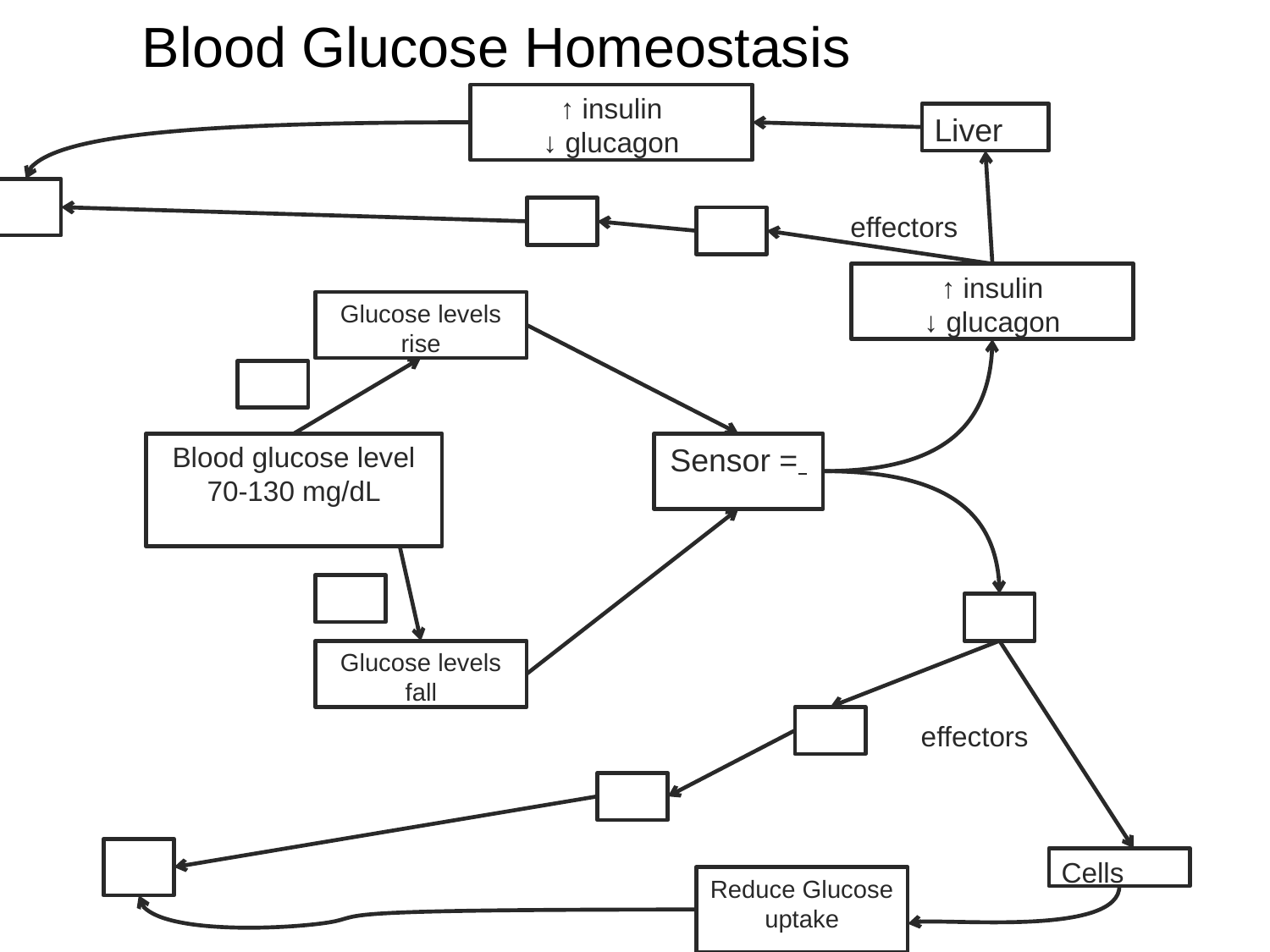

# Blood Glucose Homeostasis
↑ insulin
↓ glucagon

Liver

effectors

↑ insulin
↓ glucagon

Glucose levels rise

Blood glucose level 70-130 mg/dL
Sensor =

Glucose levels fall

effectors

Cells
Reduce Glucose uptake